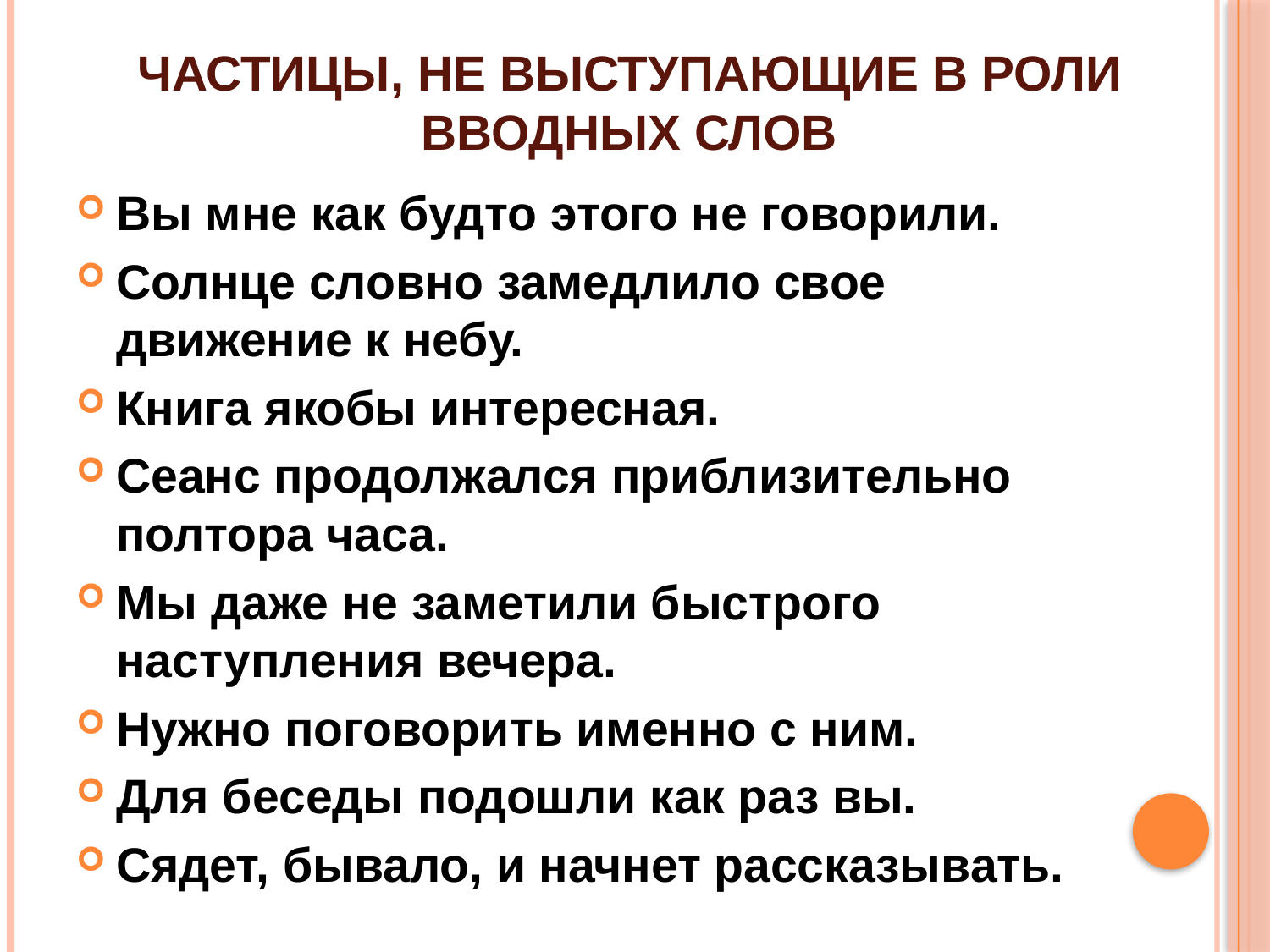

# Частицы, не выступающие в роли вводных слов
Вы мне как будто этого не говорили.
Солнце словно замедлило свое движение к небу.
Книга якобы интересная.
Сеанс продолжался приблизительно полтора часа.
Мы даже не заметили быстрого наступления вечера.
Нужно поговорить именно с ним.
Для беседы подошли как раз вы.
Сядет, бывало, и начнет рассказывать.